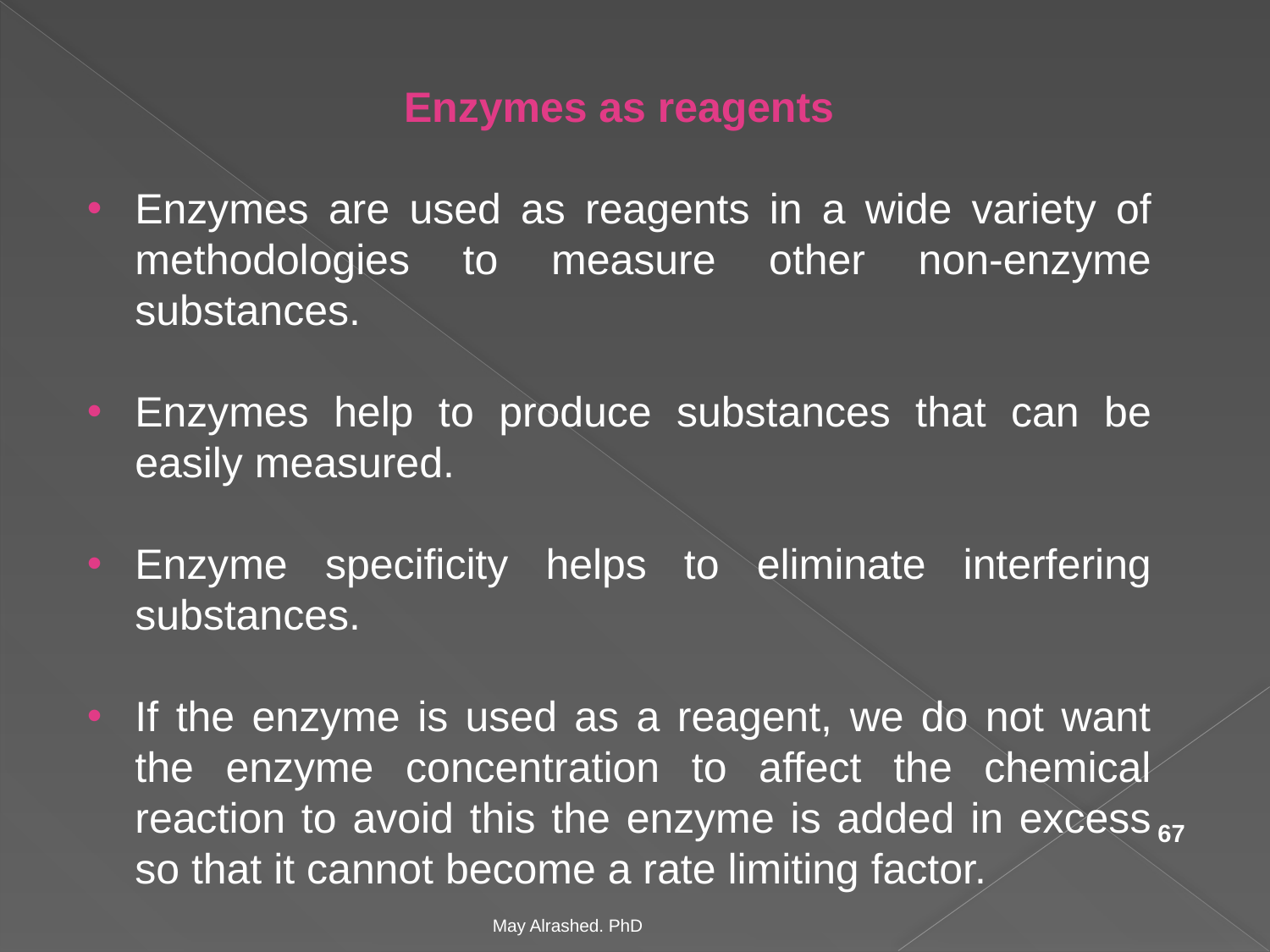

Enzymes as reagents

Enzymes are used as reagents in a wide variety of methodologies to measure other non-enzyme substances.

Enzymes help to produce substances that can be easily measured.

Enzyme specificity helps to eliminate interfering substances.

If the enzyme is used as a reagent, we do not want the enzyme concentration to affect the chemical reaction to avoid this the enzyme is added in excess so that it cannot become a rate limiting factor.
67
May Alrashed. PhD